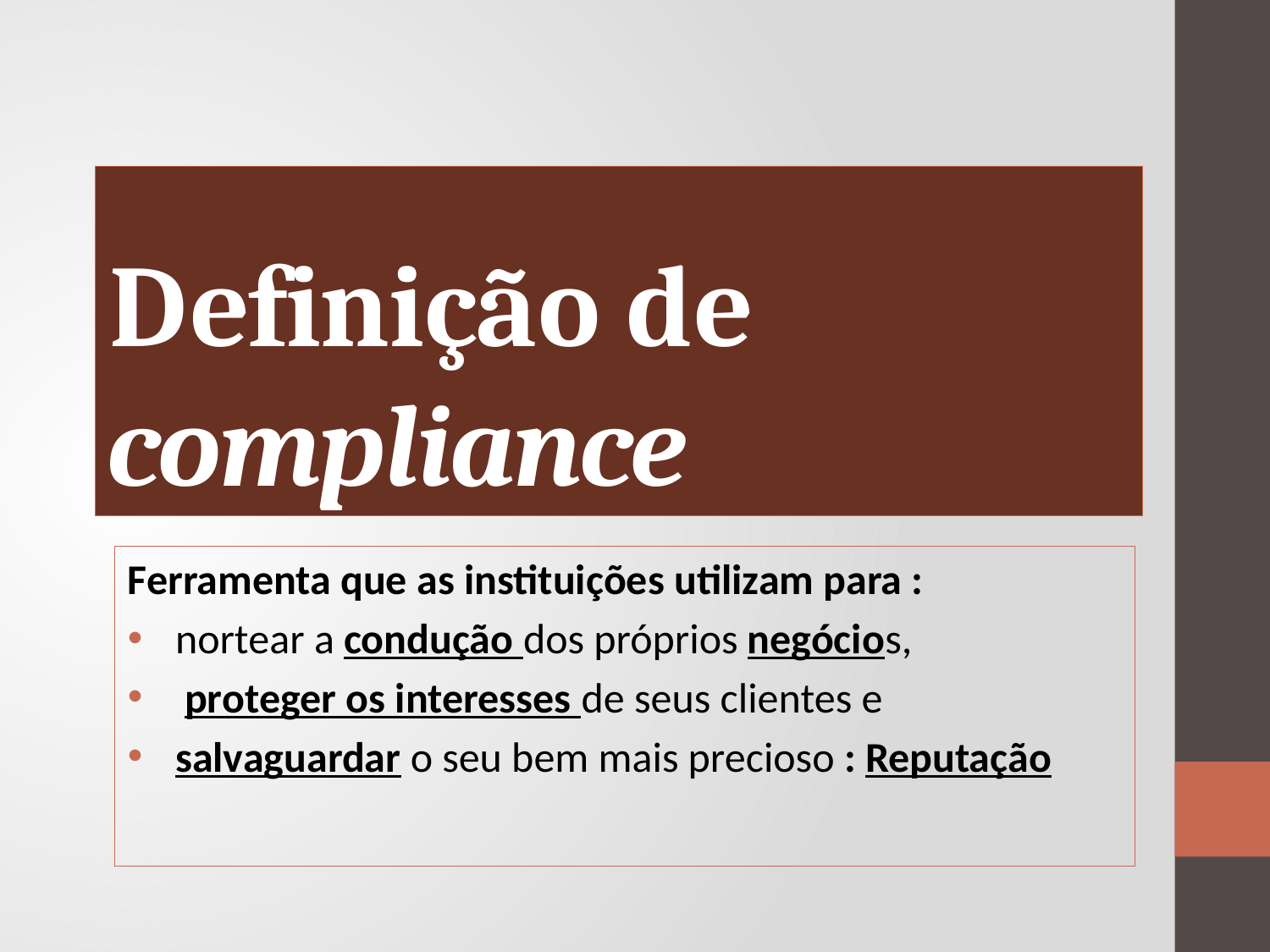

# Definição de compliance
Ferramenta que as instituições utilizam para :
nortear a condução dos próprios negócios,
 proteger os interesses de seus clientes e
salvaguardar o seu bem mais precioso : Reputação